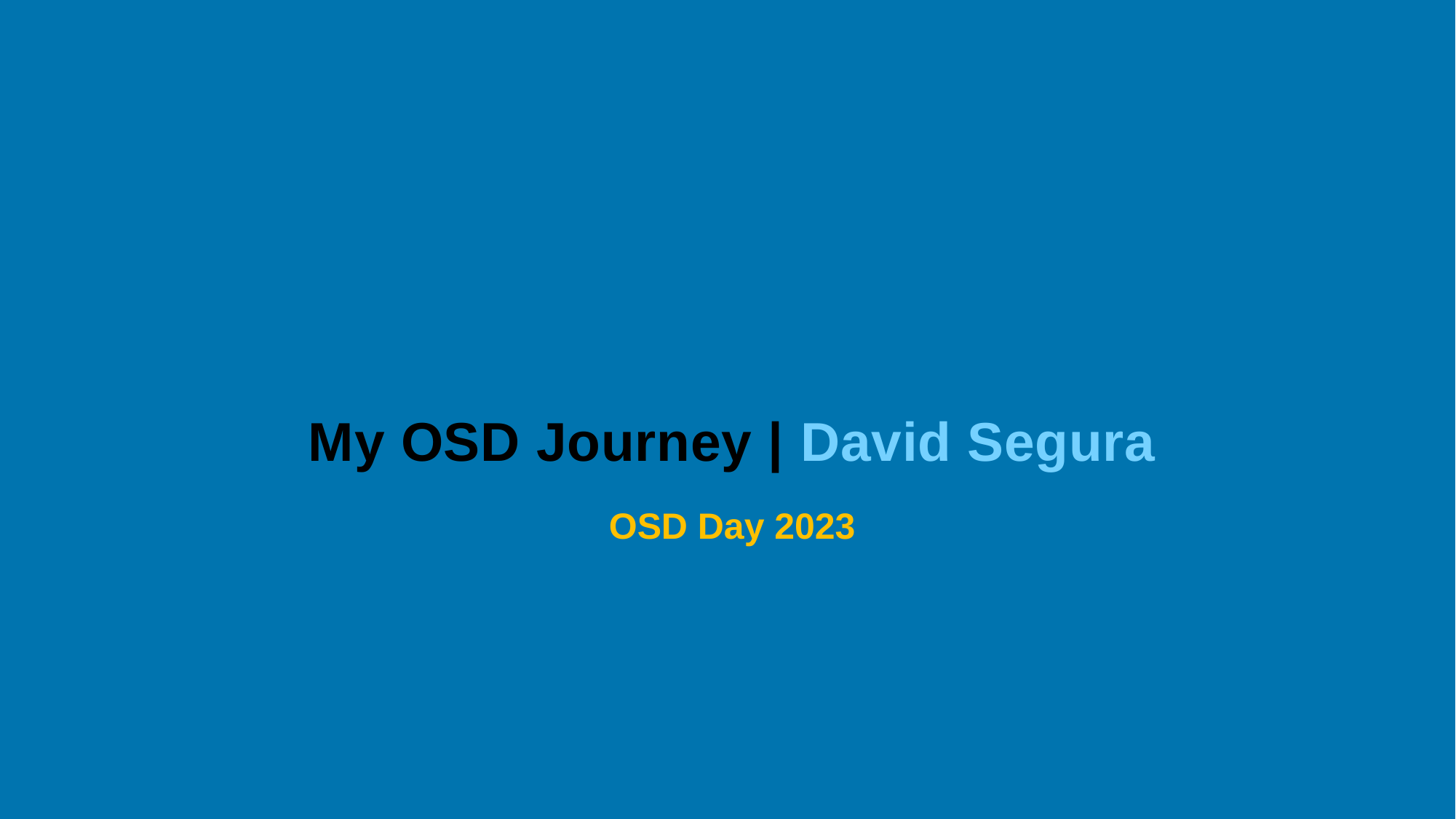

# My OSD Journey | David Segura
OSD Day 2023